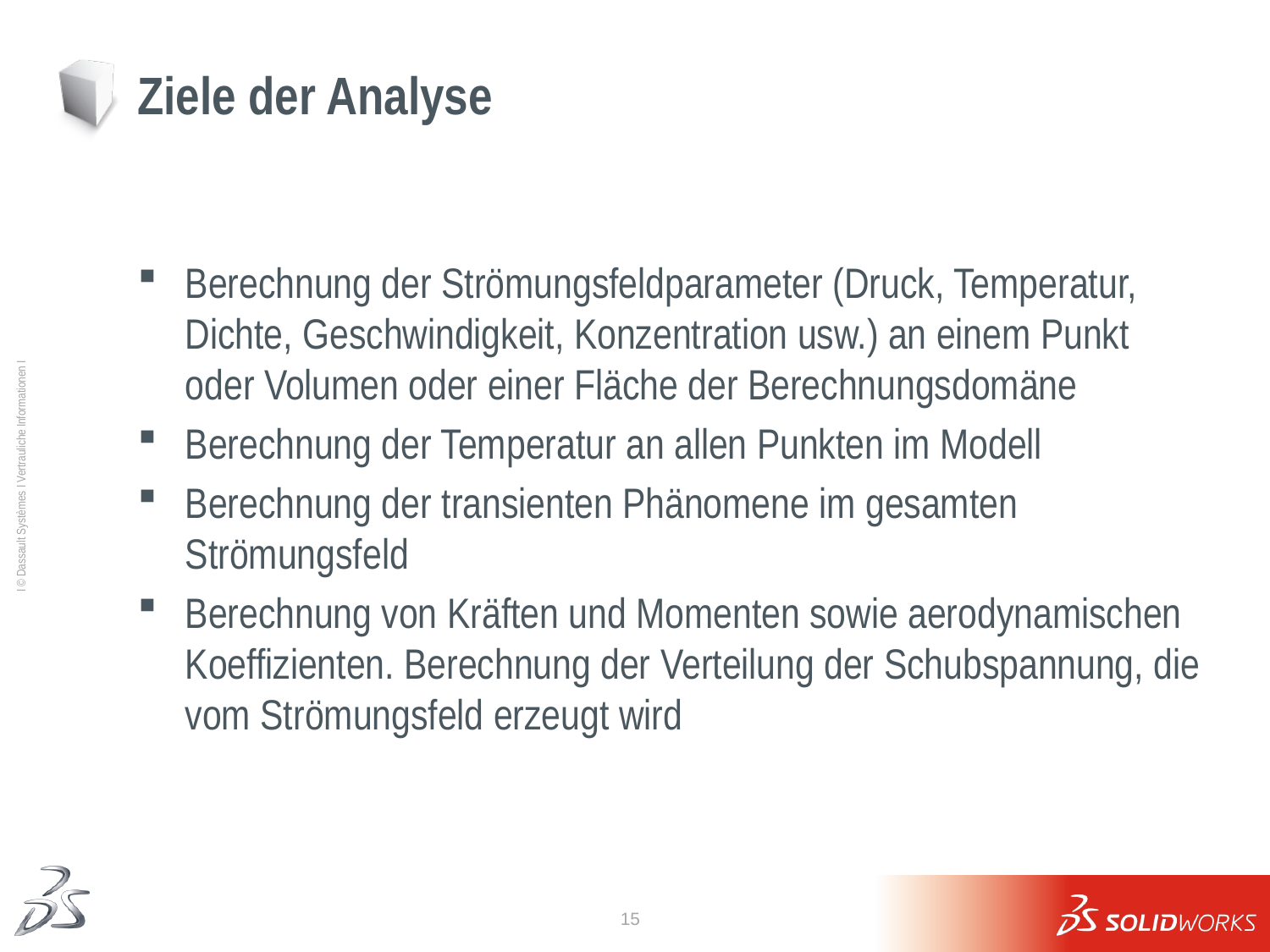

# Ziele der Analyse
Berechnung der Strömungsfeldparameter (Druck, Temperatur, Dichte, Geschwindigkeit, Konzentration usw.) an einem Punkt oder Volumen oder einer Fläche der Berechnungsdomäne
Berechnung der Temperatur an allen Punkten im Modell
Berechnung der transienten Phänomene im gesamten Strömungsfeld
Berechnung von Kräften und Momenten sowie aerodynamischen Koeffizienten. Berechnung der Verteilung der Schubspannung, die vom Strömungsfeld erzeugt wird